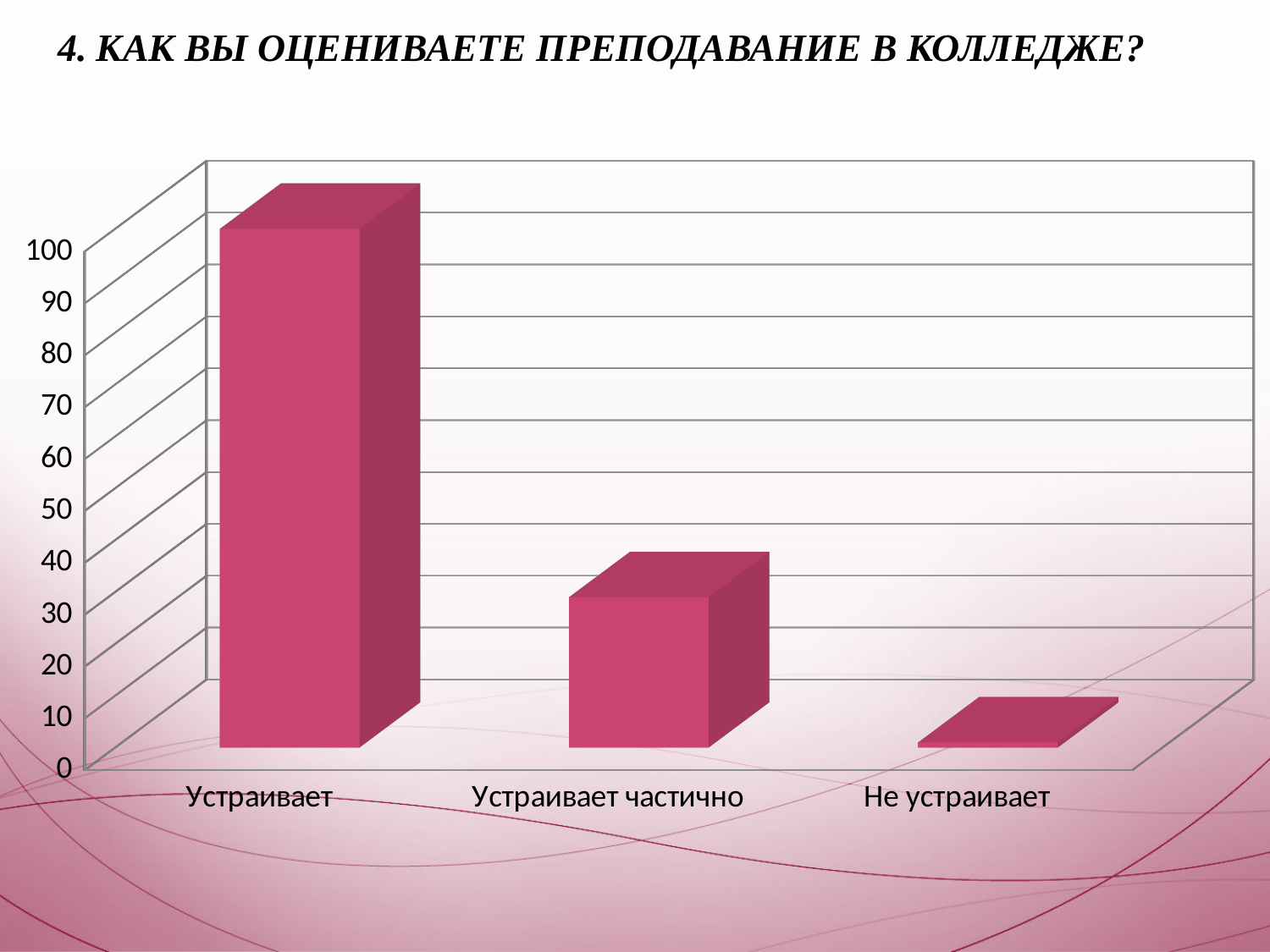

4. Как Вы оцениваете преподавание в колледже?

[unsupported chart]